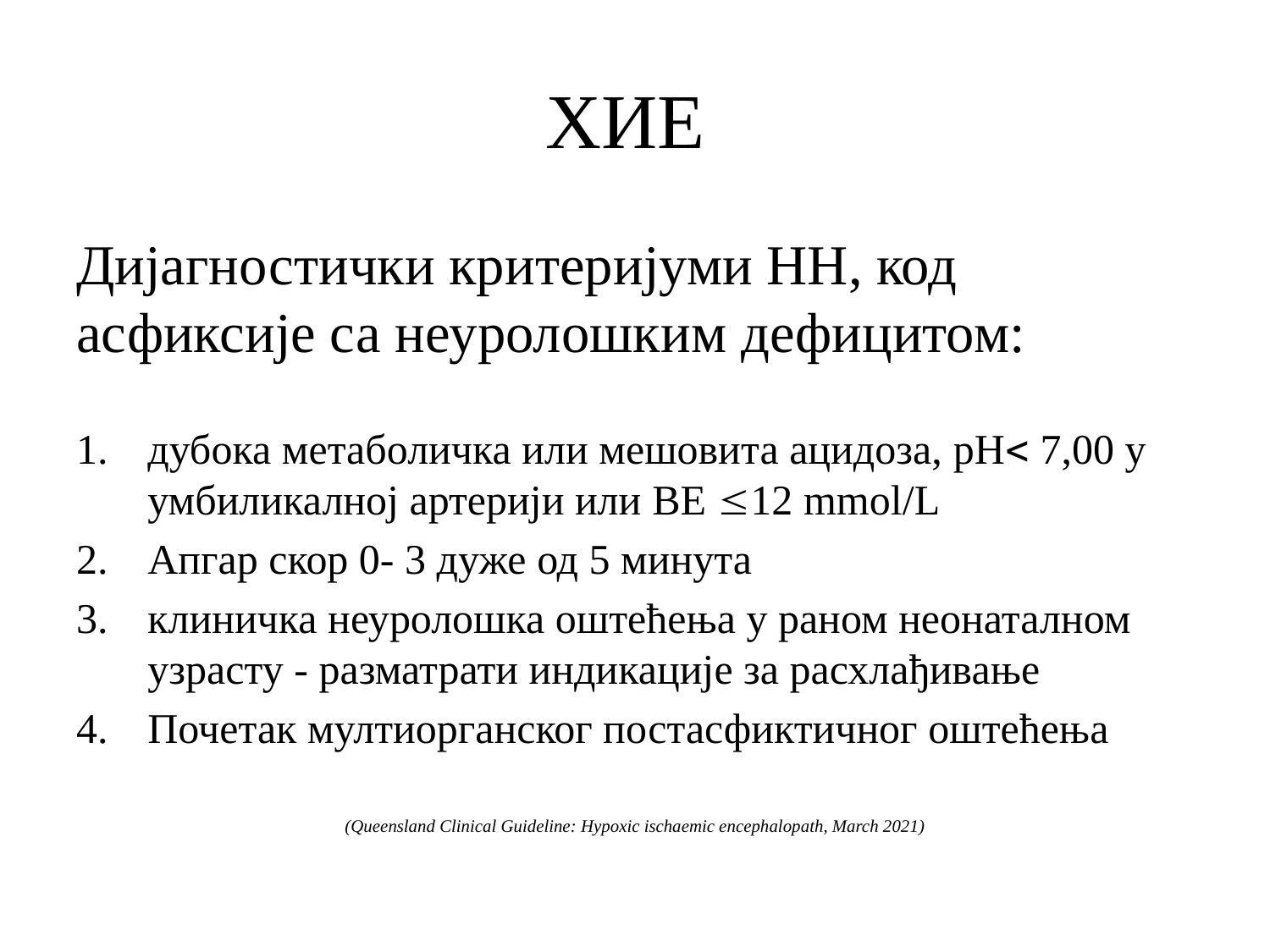

# ХИЕ
Дијагностички критеријуми НН, код асфиксије са неуролошким дефицитом:

дубока метаболичка или мешовита ацидоза, pH< 7,00 у умбиликалној артерији или BE ≤12 mmol/L
Апгар скор 0- 3 дуже од 5 минута
клиничка неуролошка оштећења у раном неонаталном узрасту - разматрати индикације за расхлађивање
Почетак мултиорганског постасфиктичног оштећења

(Queensland Clinical Guideline: Hypoxic ischaemic encephalopath, March 2021)